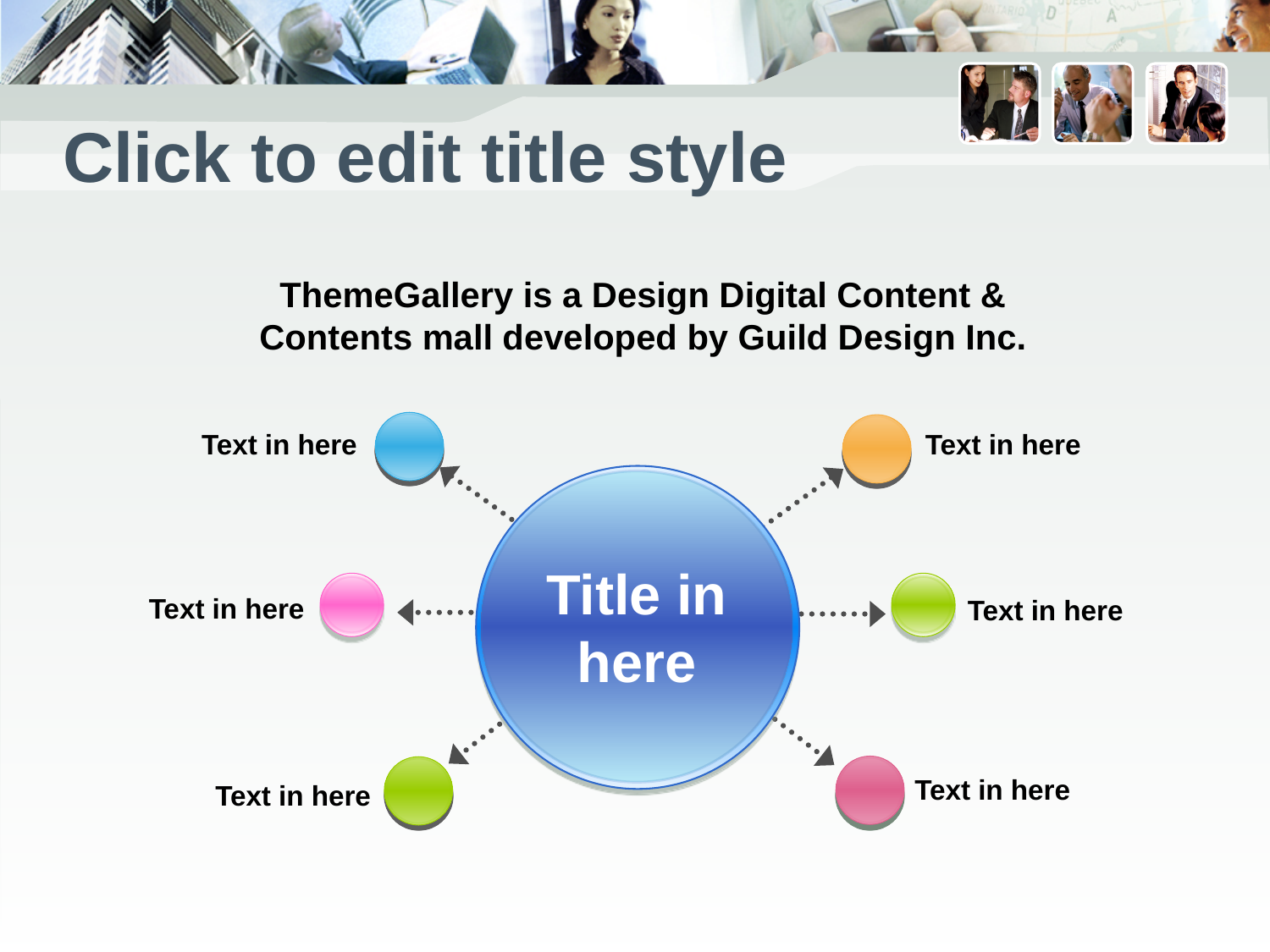

# Click to edit title style
ThemeGallery is a Design Digital Content & Contents mall developed by Guild Design Inc.

Text in here
Text in here

Title in here

Text in here
Text in here

Text in here
Text in here